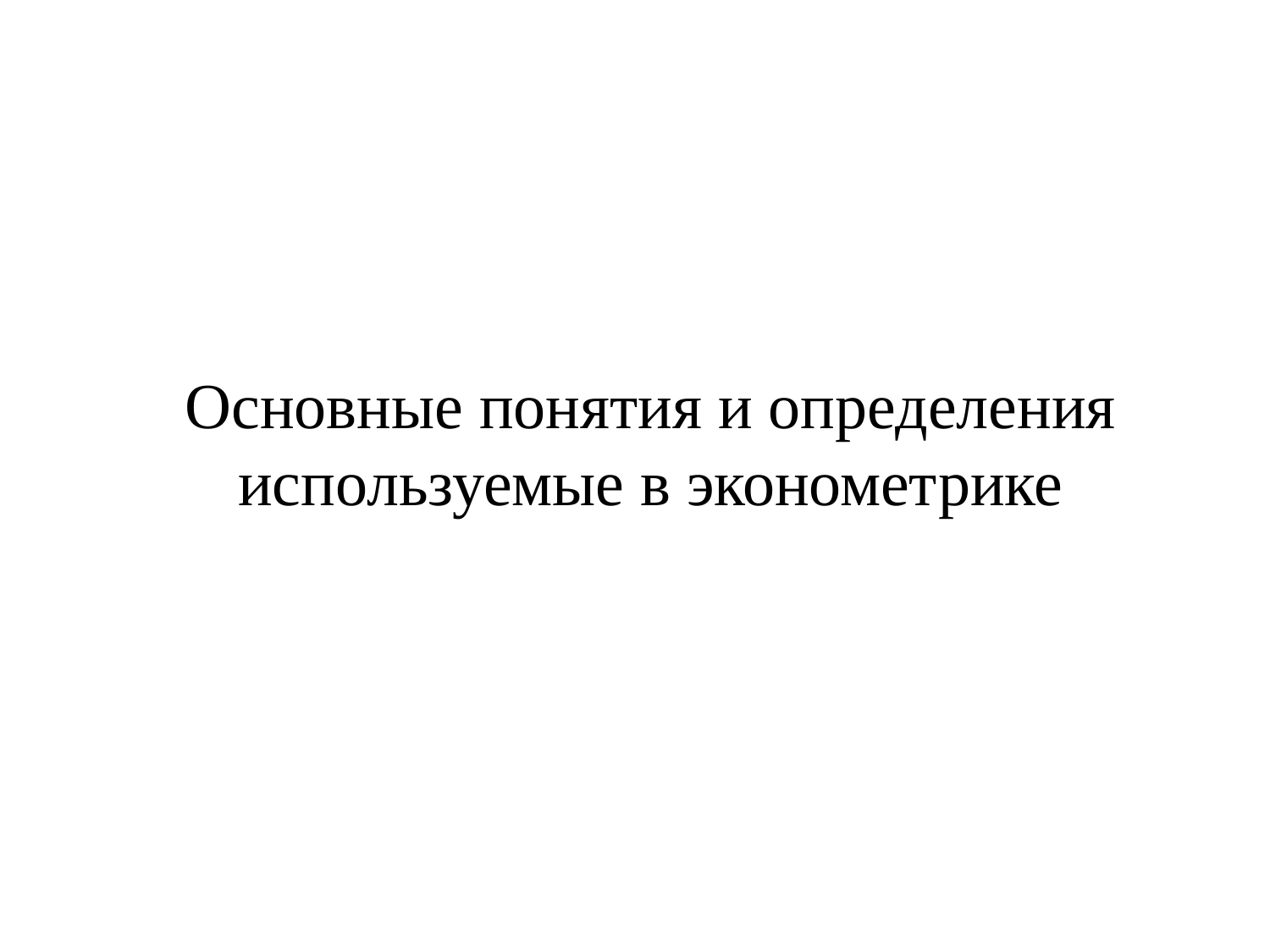

# Основные понятия и определения используемые в эконометрике